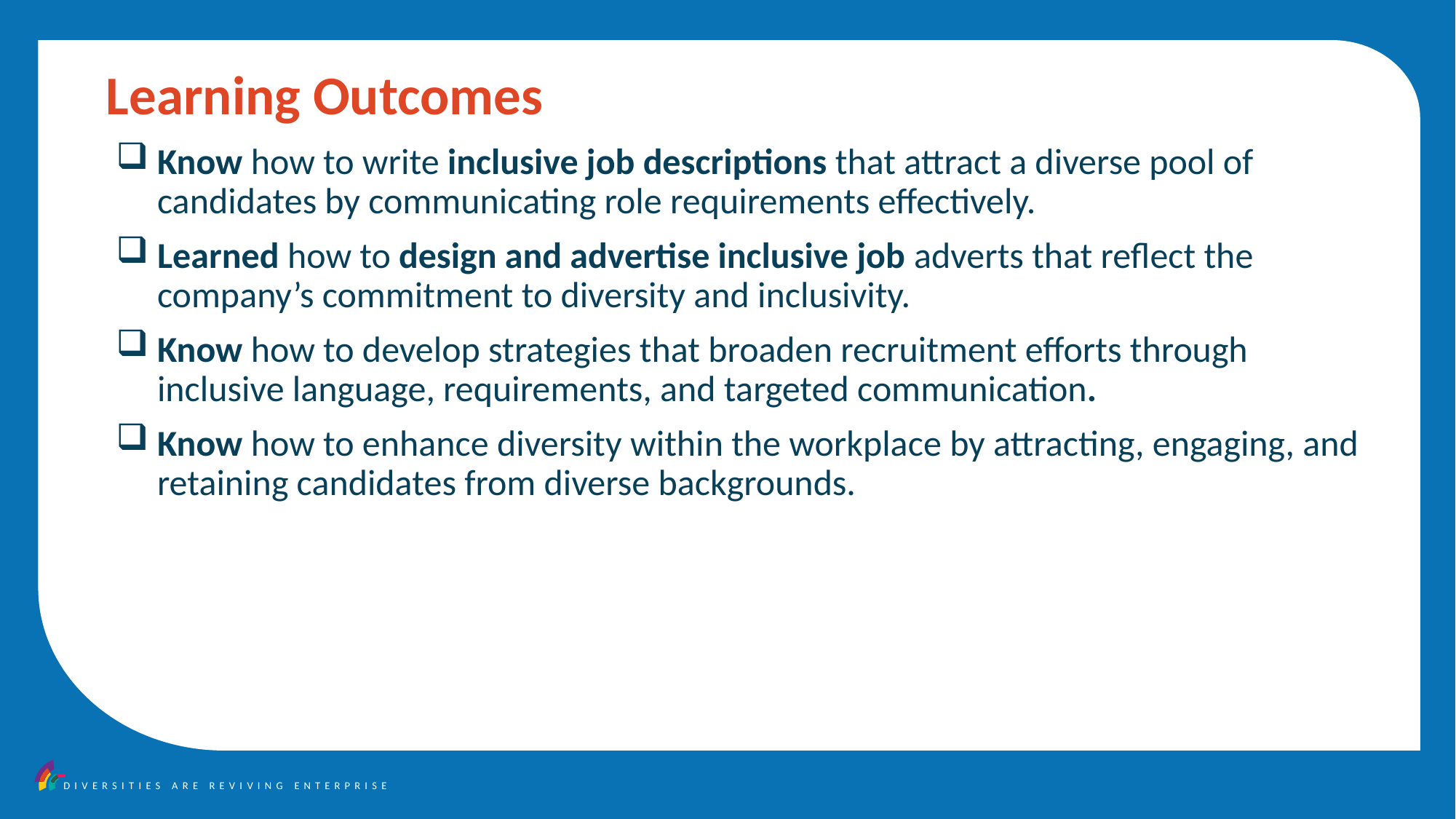

Learning Outcomes
Know how to write inclusive job descriptions that attract a diverse pool of candidates by communicating role requirements effectively.
Learned how to design and advertise inclusive job adverts that reflect the company’s commitment to diversity and inclusivity.
Know how to develop strategies that broaden recruitment efforts through inclusive language, requirements, and targeted communication.
Know how to enhance diversity within the workplace by attracting, engaging, and retaining candidates from diverse backgrounds.